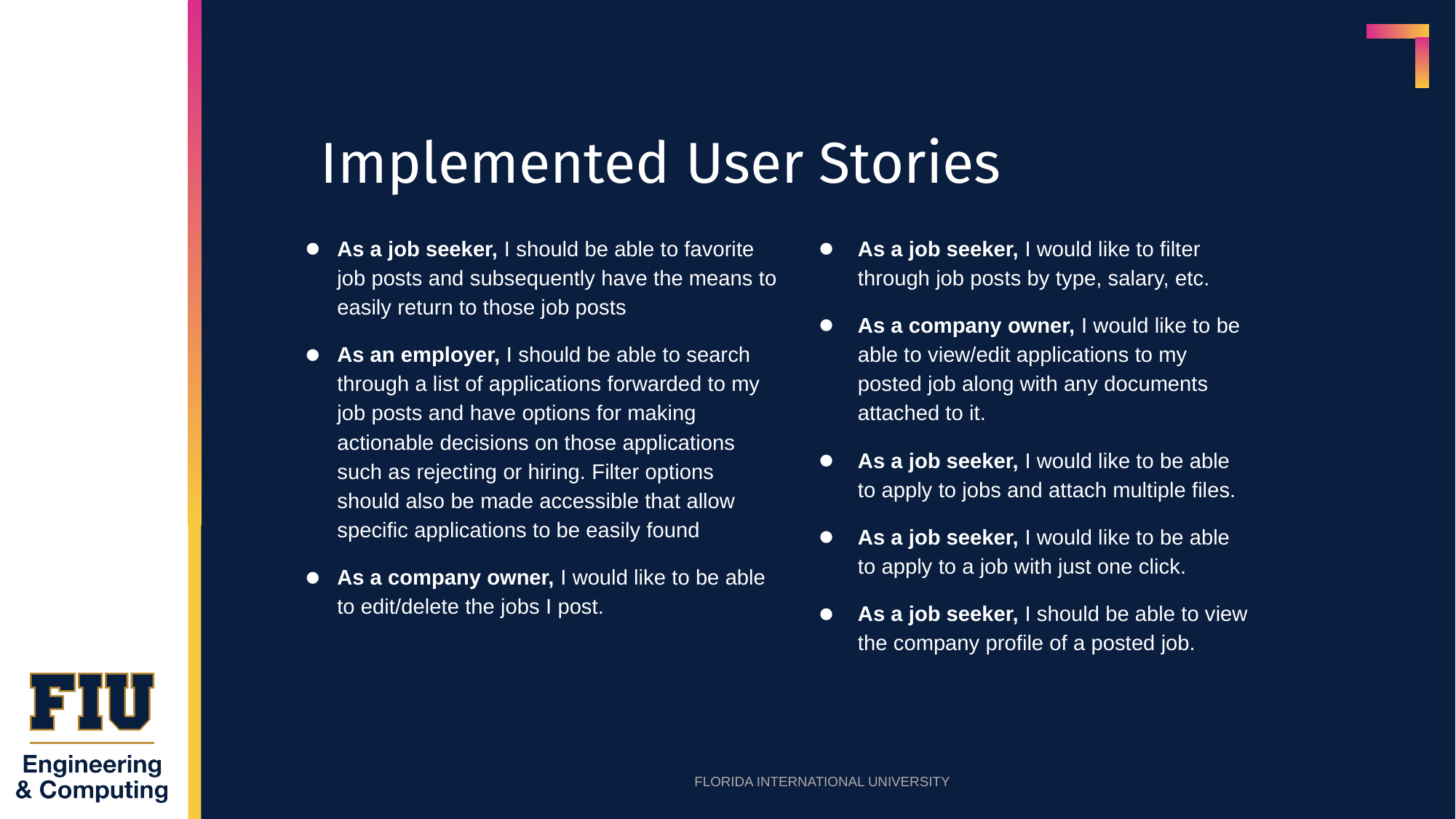

Implemented User Stories
As a job seeker, I should be able to favorite job posts and subsequently have the means to easily return to those job posts
As an employer, I should be able to search through a list of applications forwarded to my job posts and have options for making actionable decisions on those applications such as rejecting or hiring. Filter options should also be made accessible that allow specific applications to be easily found
As a company owner, I would like to be able to edit/delete the jobs I post.

As a job seeker, I would like to filter through job posts by type, salary, etc.
As a company owner, I would like to be able to view/edit applications to my posted job along with any documents attached to it.
As a job seeker, I would like to be able to apply to jobs and attach multiple files.
As a job seeker, I would like to be able to apply to a job with just one click.
As a job seeker, I should be able to view the company profile of a posted job.